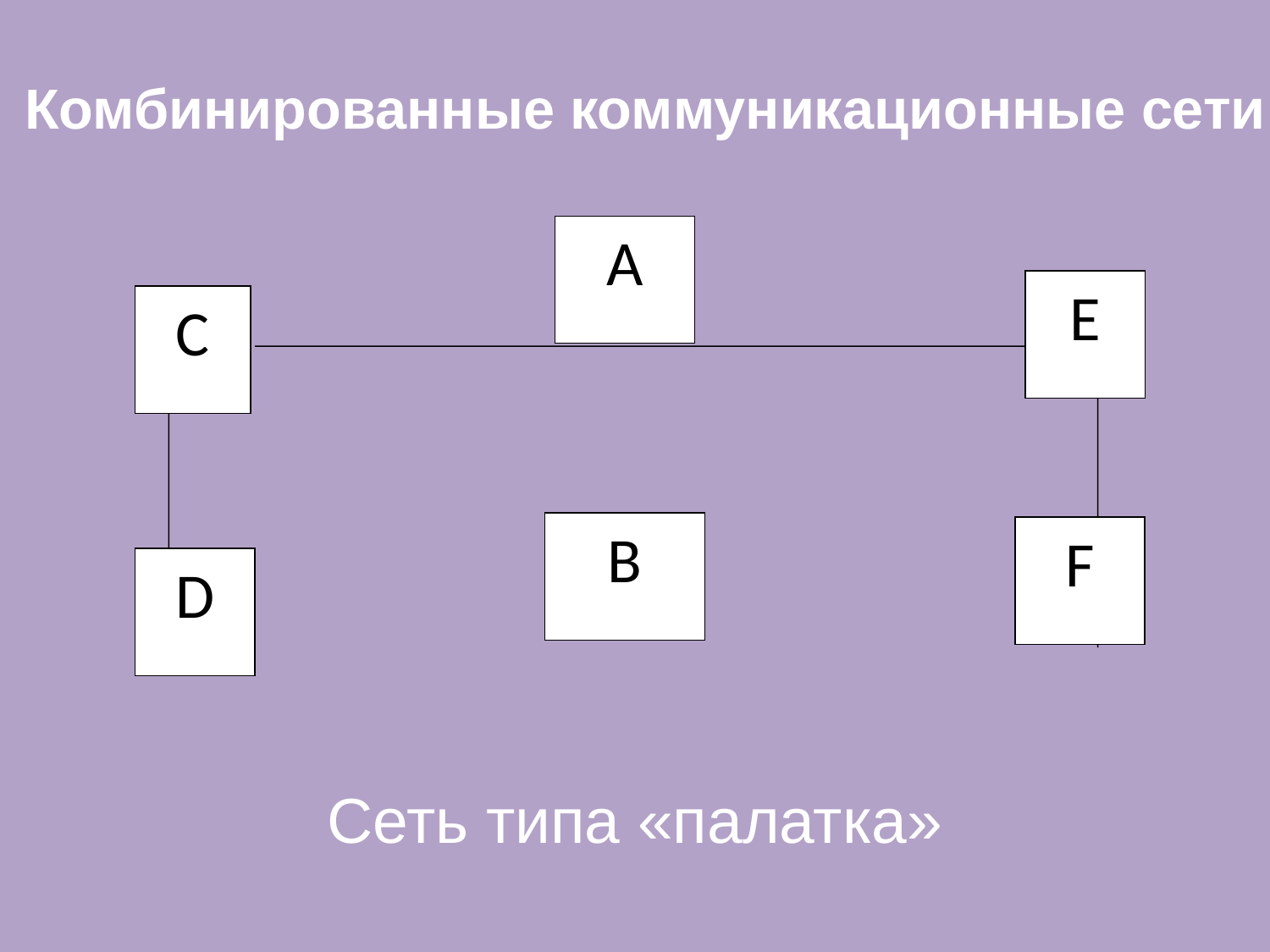

Комбинированные коммуникационные сети
А
E
С

В
F
D
Сеть типа «палатка»